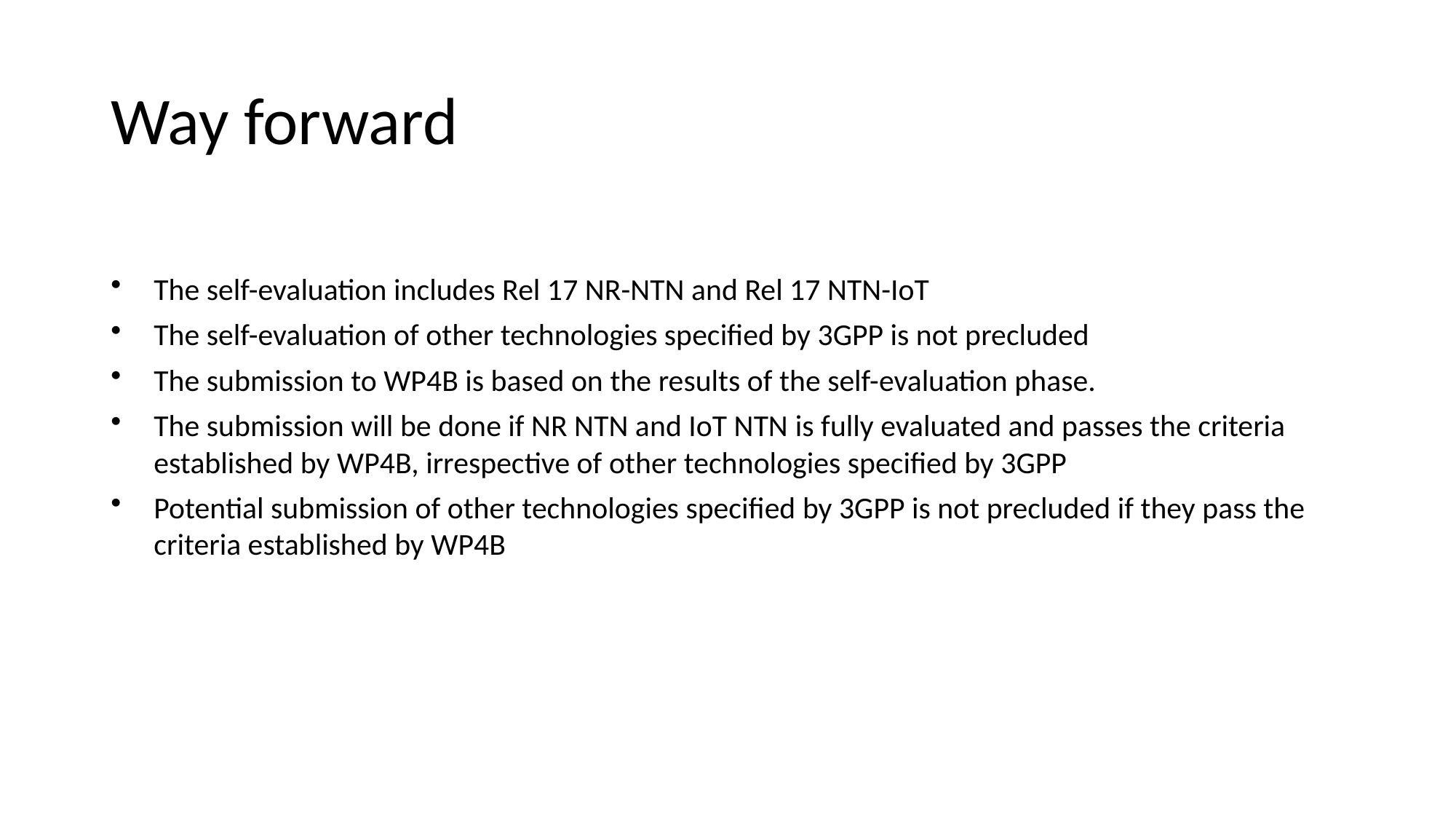

# Way forward
The self-evaluation includes Rel 17 NR-NTN and Rel 17 NTN-IoT
The self-evaluation of other technologies specified by 3GPP is not precluded
The submission to WP4B is based on the results of the self-evaluation phase.
The submission will be done if NR NTN and IoT NTN is fully evaluated and passes the criteria established by WP4B, irrespective of other technologies specified by 3GPP
Potential submission of other technologies specified by 3GPP is not precluded if they pass the criteria established by WP4B